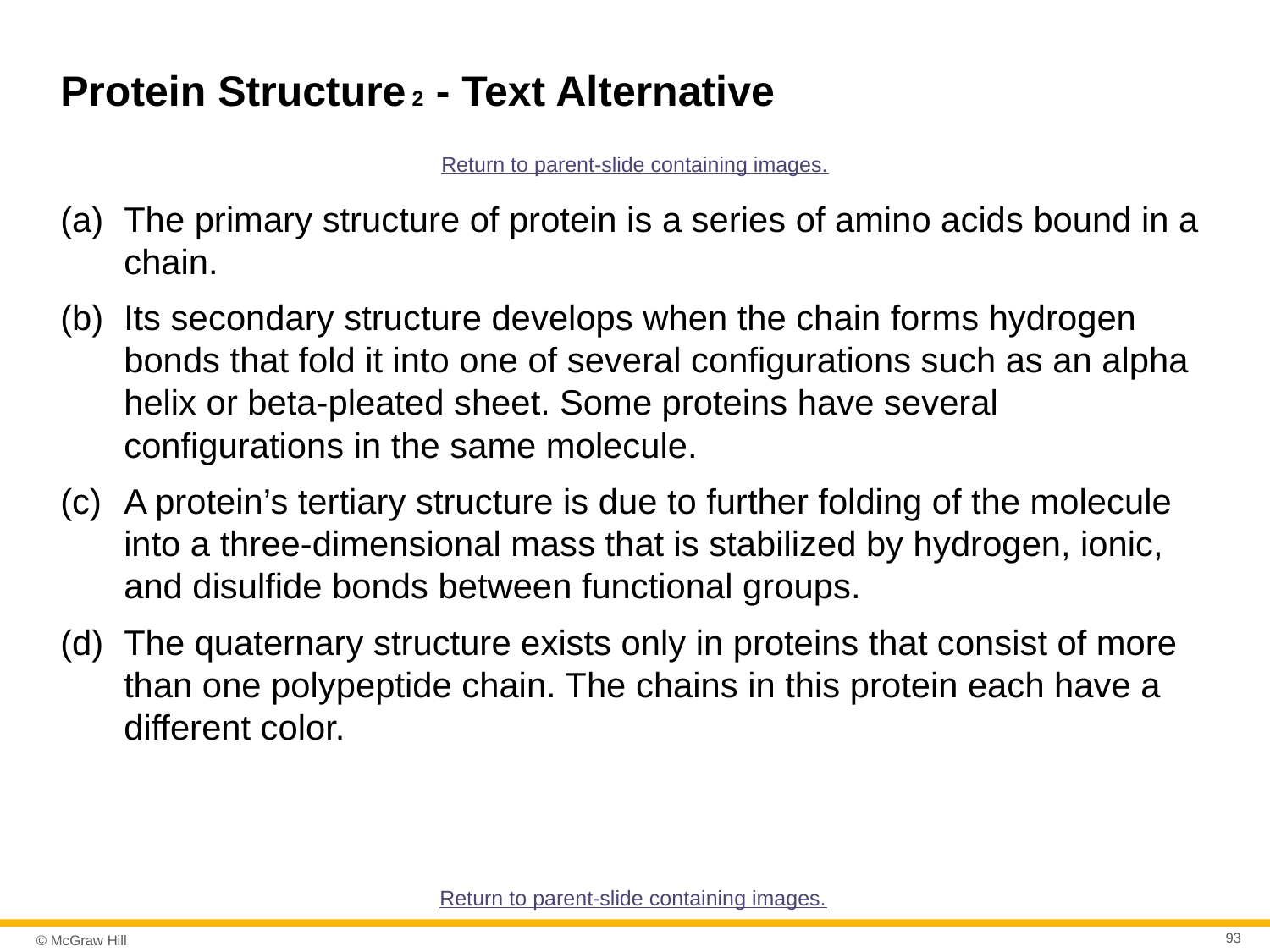

# Protein Structure 2 - Text Alternative
Return to parent-slide containing images.
The primary structure of protein is a series of amino acids bound in a chain.
Its secondary structure develops when the chain forms hydrogen bonds that fold it into one of several configurations such as an alpha helix or beta-pleated sheet. Some proteins have several configurations in the same molecule.
A protein’s tertiary structure is due to further folding of the molecule into a three-dimensional mass that is stabilized by hydrogen, ionic, and disulfide bonds between functional groups.
The quaternary structure exists only in proteins that consist of more than one polypeptide chain. The chains in this protein each have a different color.
Return to parent-slide containing images.